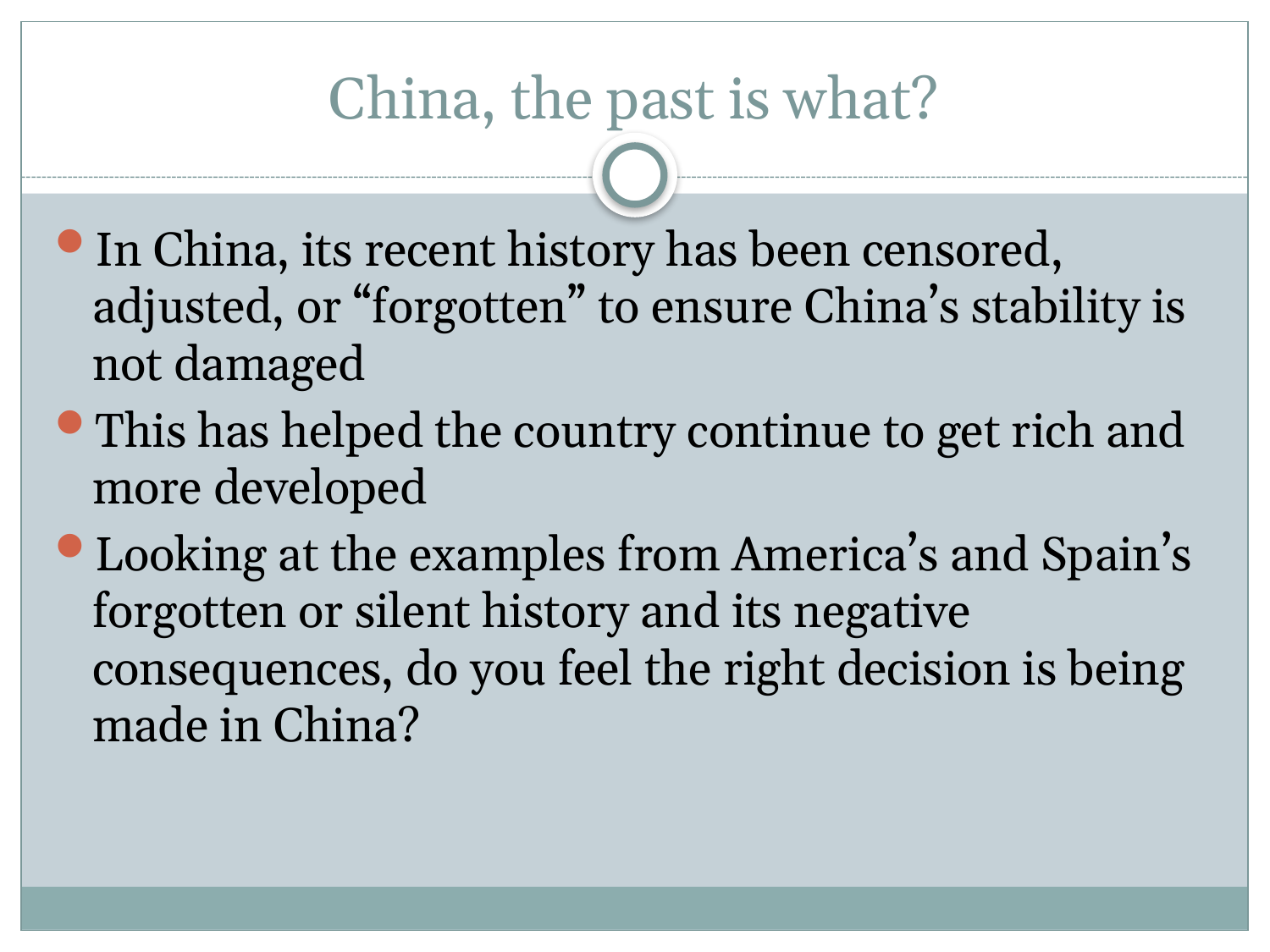

# China, the past is what?
In China, its recent history has been censored, adjusted, or “forgotten” to ensure China’s stability is not damaged
This has helped the country continue to get rich and more developed
Looking at the examples from America’s and Spain’s forgotten or silent history and its negative consequences, do you feel the right decision is being made in China?